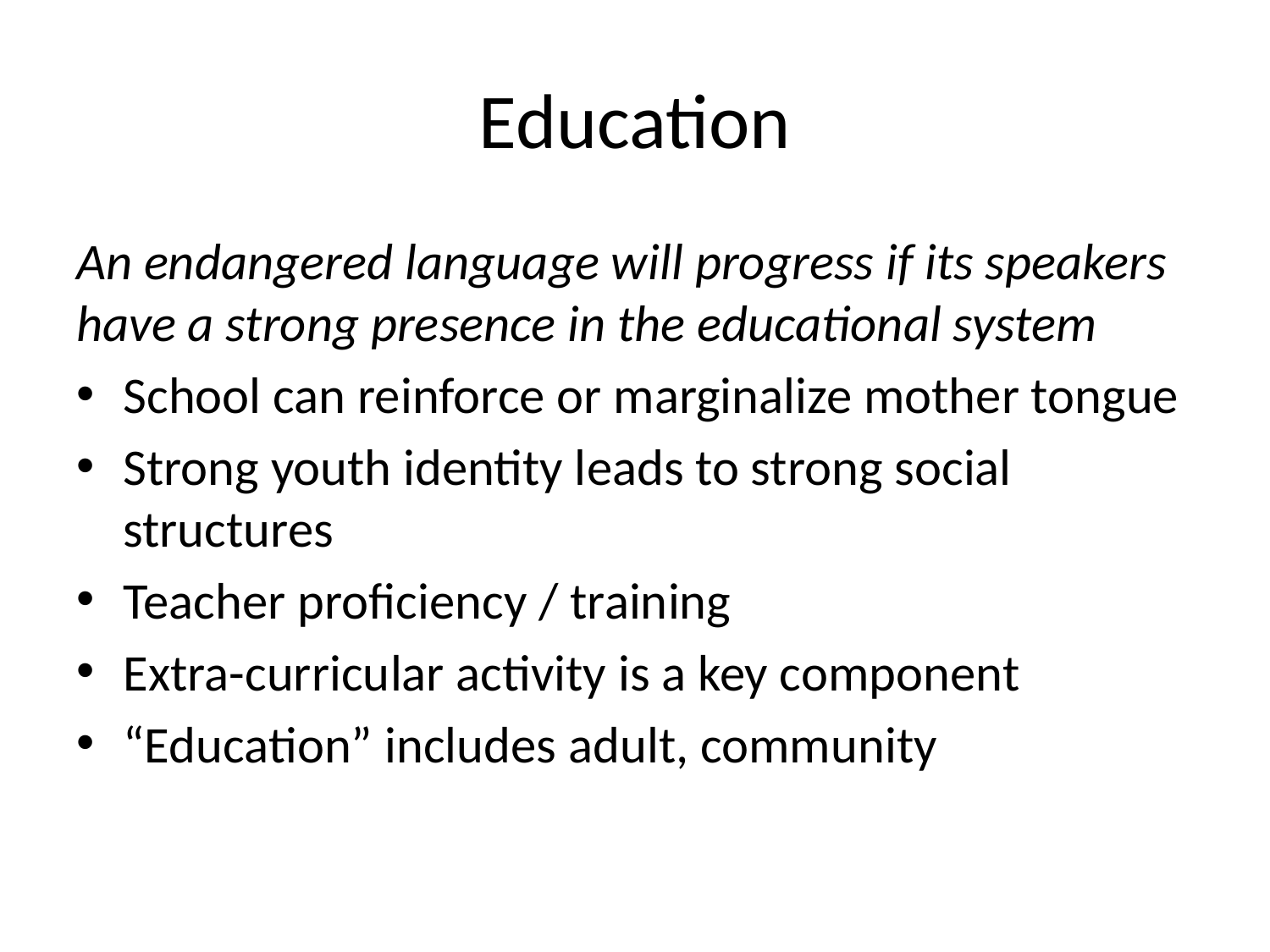

# Education
An endangered language will progress if its speakers have a strong presence in the educational system
School can reinforce or marginalize mother tongue
Strong youth identity leads to strong social structures
Teacher proficiency / training
Extra-curricular activity is a key component
“Education” includes adult, community